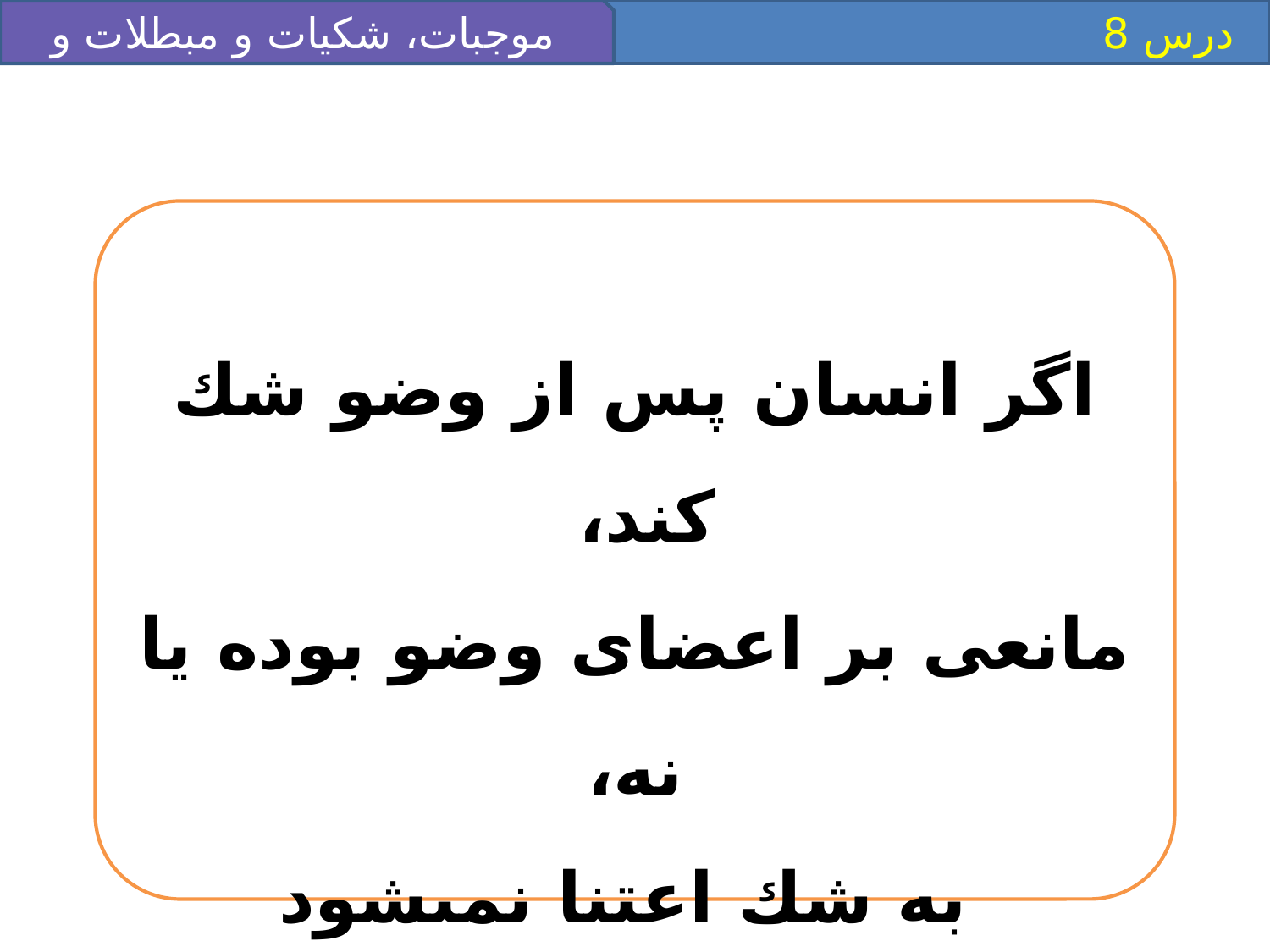

موجبات، شکيات و مبطلات و ضو
 درس 8

اگر انسان پس از وضو شك كند،
مانعى بر اعضاى وضو بوده يا نه،
 به شك اعتنا نمى‏شود
 و وضو صحيح است.